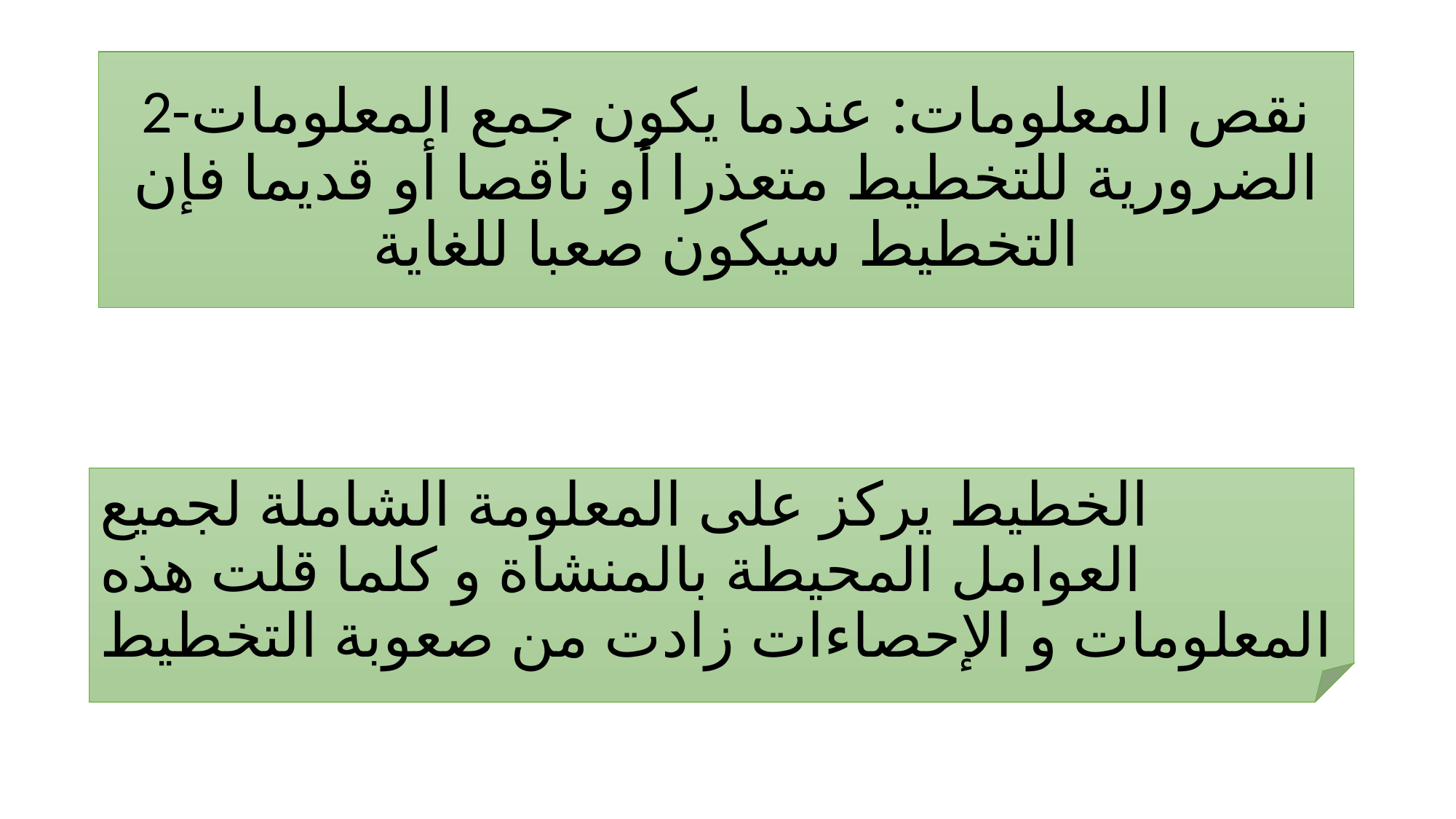

# 2-نقص المعلومات: عندما يكون جمع المعلومات الضرورية للتخطيط متعذرا أو ناقصا أو قديما فإن التخطيط سيكون صعبا للغاية
الخطيط يركز على المعلومة الشاملة لجميع العوامل المحيطة بالمنشاة و كلما قلت هذه المعلومات و الإحصاءات زادت من صعوبة التخطيط